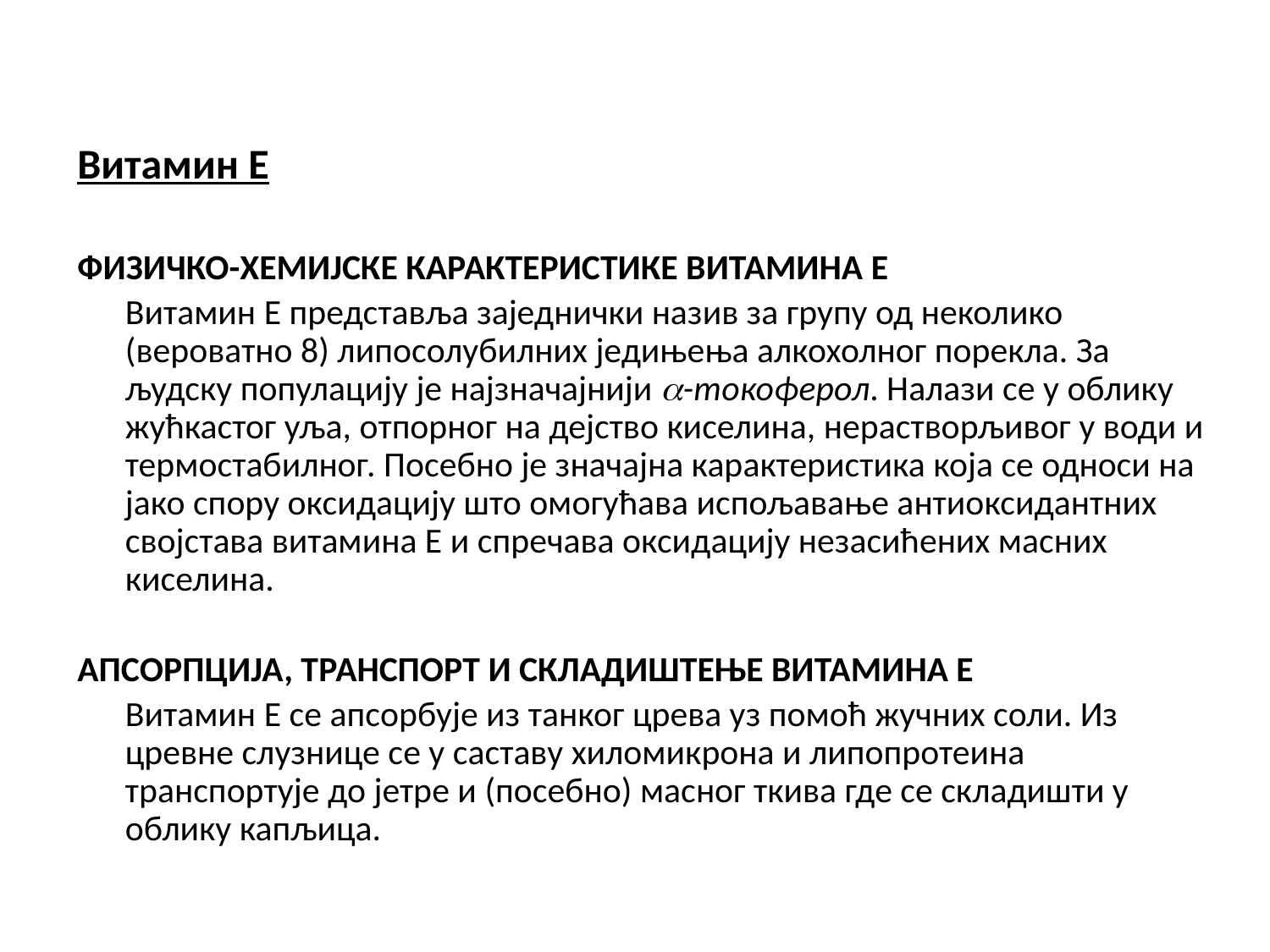

Витамин Е

ФИЗИЧКО-ХЕМИЈСКЕ КАРАКТЕРИСТИКЕ ВИТАМИНА Е
	Витамин Е представља заједнички назив за групу од неколико (вероватно 8) липосолубилних једињења алкохолног порекла. За људску популацију је најзначајнији α-токоферол. Налази се у облику жућкастог уља, отпорног на дејство киселина, нерастворљивог у води и термостабилног. Посебно је значајна карактеристика која се односи на јако спору оксидацију што омогућава испољавање антиоксидантних својстава витамина Е и спречава оксидацију незасићених масних киселина.

АПСОРПЦИЈА, ТРАНСПОРТ И СКЛАДИШТЕЊЕ ВИТАМИНА Е
	Витамин Е се апсорбује из танког црева уз помоћ жучних соли. Из цревне слузнице се у саставу хиломикрона и липопротеина транспортује до јетре и (посебно) масног ткива где се складишти у облику капљица.